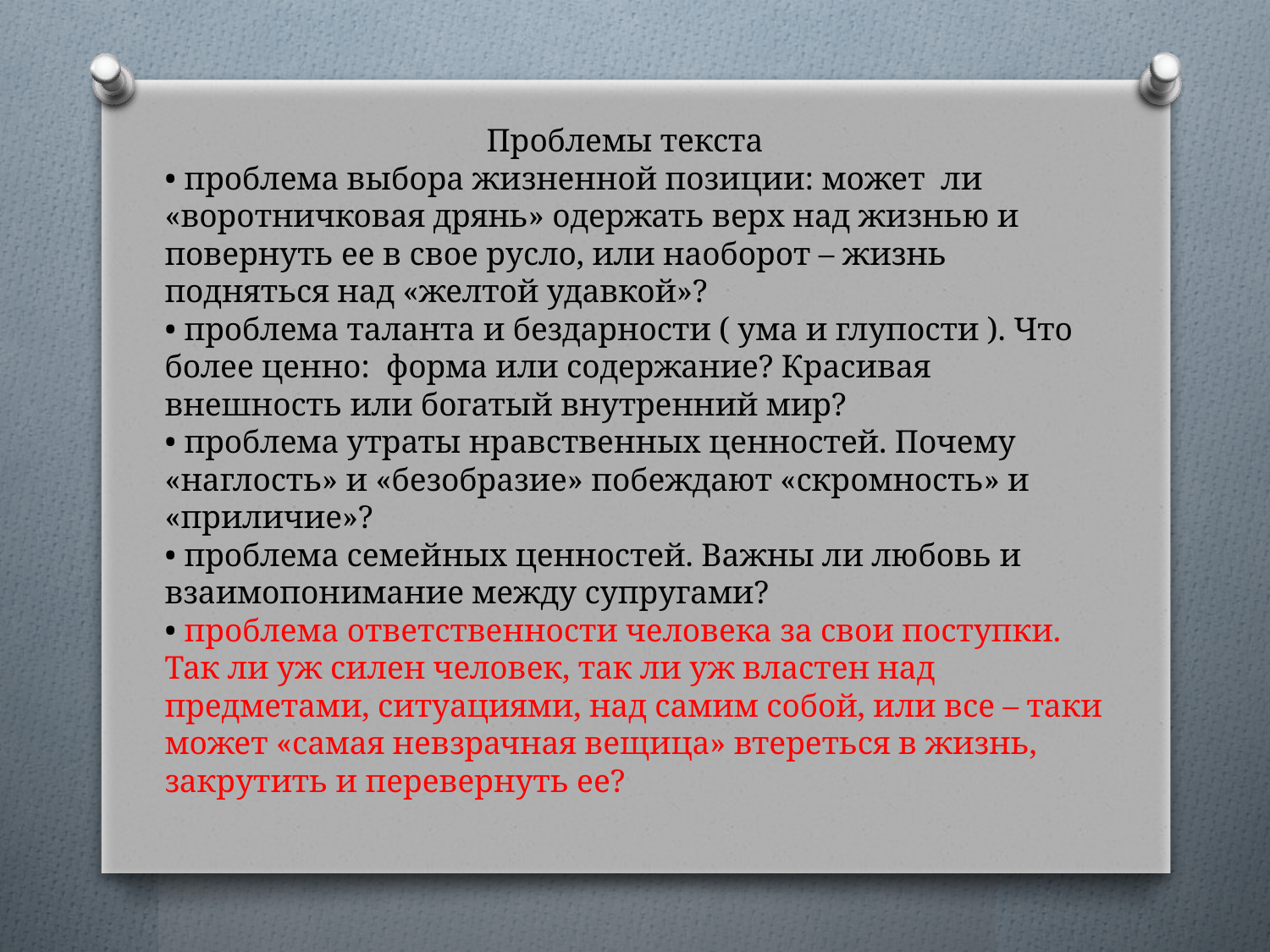

# Проблемы текста • проблема выбора жизненной позиции: может  ли «воротничковая дрянь» одержать верх над жизнью и повернуть ее в свое русло, или наоборот – жизнь подняться над «желтой удавкой»? • проблема таланта и бездарности ( ума и глупости ). Что более ценно:  форма или содержание? Красивая внешность или богатый внутренний мир? • проблема утраты нравственных ценностей. Почему «наглость» и «безобразие» побеждают «скромность» и «приличие»? • проблема семейных ценностей. Важны ли любовь и взаимопонимание между супругами? • проблема ответственности человека за свои поступки. Так ли уж силен человек, так ли уж властен над предметами, ситуациями, над самим собой, или все – таки может «самая невзрачная вещица» втереться в жизнь, закрутить и перевернуть ее?